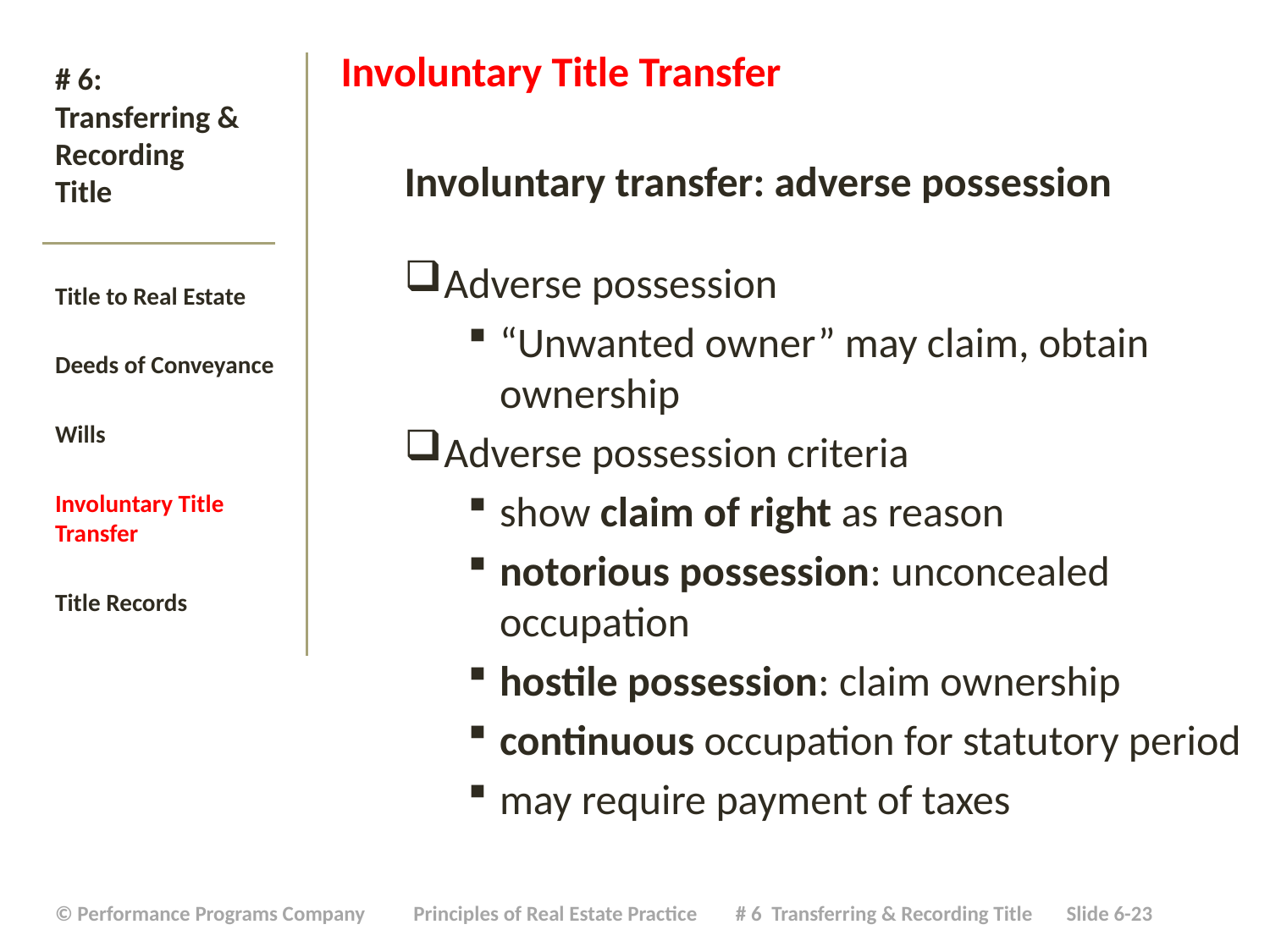

Involuntary Title Transfer

Involuntary transfer: adverse possession
Adverse possession
“Unwanted owner” may claim, obtain ownership
Adverse possession criteria
show claim of right as reason
notorious possession: unconcealed occupation
hostile possession: claim ownership
continuous occupation for statutory period
may require payment of taxes

# # 6: Transferring & Recording Title

Title to Real Estate

Deeds of Conveyance

Wills

Involuntary Title Transfer

Title Records

| © Performance Programs Company Principles of Real Estate Practice # 6 Transferring & Recording Title Slide 6-23 |
| --- |